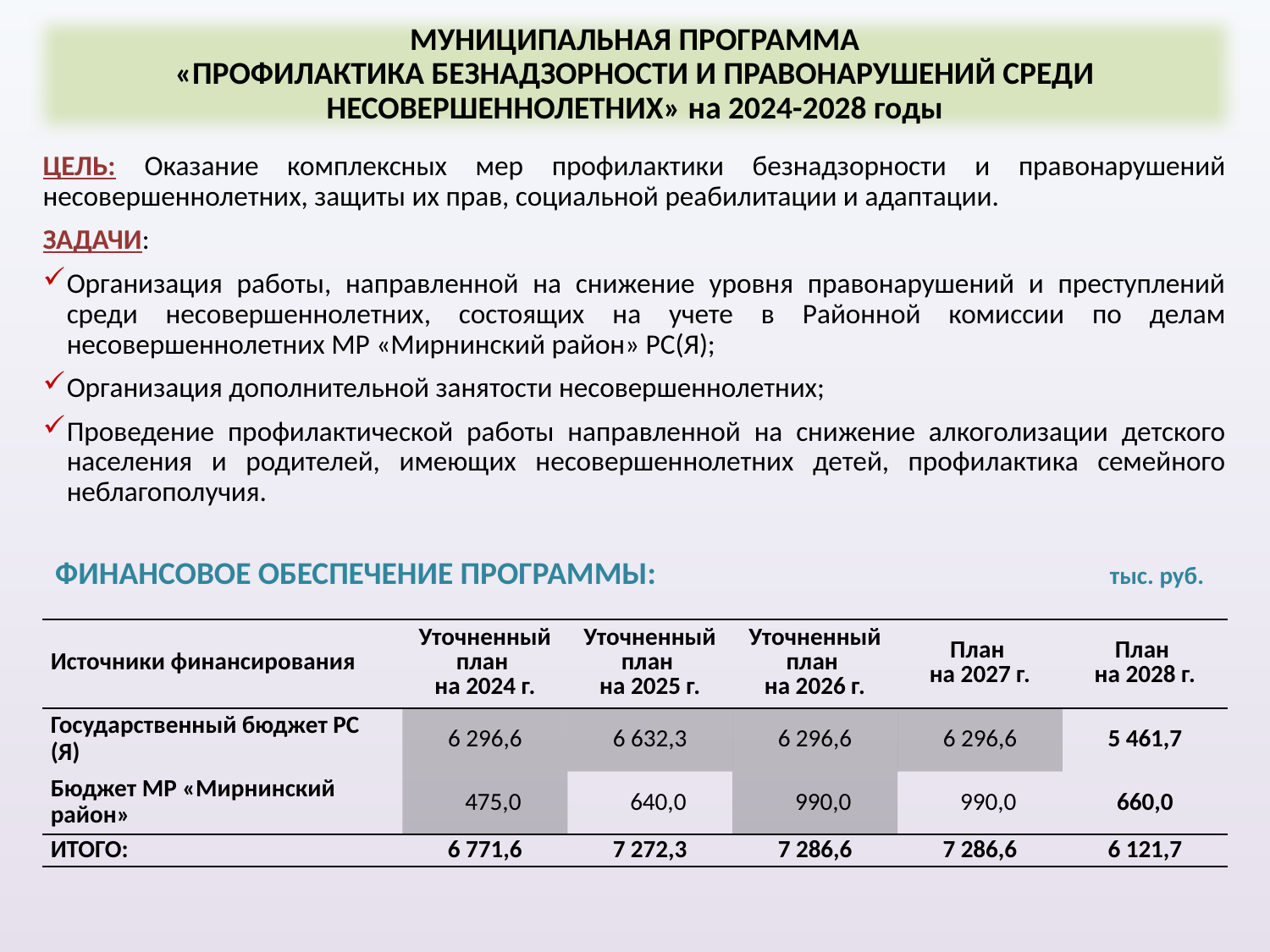

МУНИЦИПАЛЬНАЯ ПРОГРАММА
«ПРОФИЛАКТИКА БЕЗНАДЗОРНОСТИ И ПРАВОНАРУШЕНИЙ СРЕДИ НЕСОВЕРШЕННОЛЕТНИХ» на 2024-2028 годы
ЦЕЛЬ: Оказание комплексных мер профилактики безнадзорности и правонарушений несовершеннолетних, защиты их прав, социальной реабилитации и адаптации.
ЗАДАЧИ:
Организация работы, направленной на снижение уровня правонарушений и преступлений среди несовершеннолетних, состоящих на учете в Районной комиссии по делам несовершеннолетних МР «Мирнинский район» РС(Я);
Организация дополнительной занятости несовершеннолетних;
Проведение профилактической работы направленной на снижение алкоголизации детского населения и родителей, имеющих несовершеннолетних детей, профилактика семейного неблагополучия.

ФИНАНСОВОЕ ОБЕСПЕЧЕНИЕ ПРОГРАММЫ:                                                               тыс. руб.
| Источники финансирования | Уточненный план на 2024 г. | Уточненный план на 2025 г. | Уточненный план на 2026 г. | План на 2027 г. | План на 2028 г. |
| --- | --- | --- | --- | --- | --- |
| Государственный бюджет РС (Я) | 6 296,6 | 6 632,3 | 6 296,6 | 6 296,6 | 5 461,7 |
| Бюджет МР «Мирнинский район» | 475,0 | 640,0 | 990,0 | 990,0 | 660,0 |
| ИТОГО: | 6 771,6 | 7 272,3 | 7 286,6 | 7 286,6 | 6 121,7 |